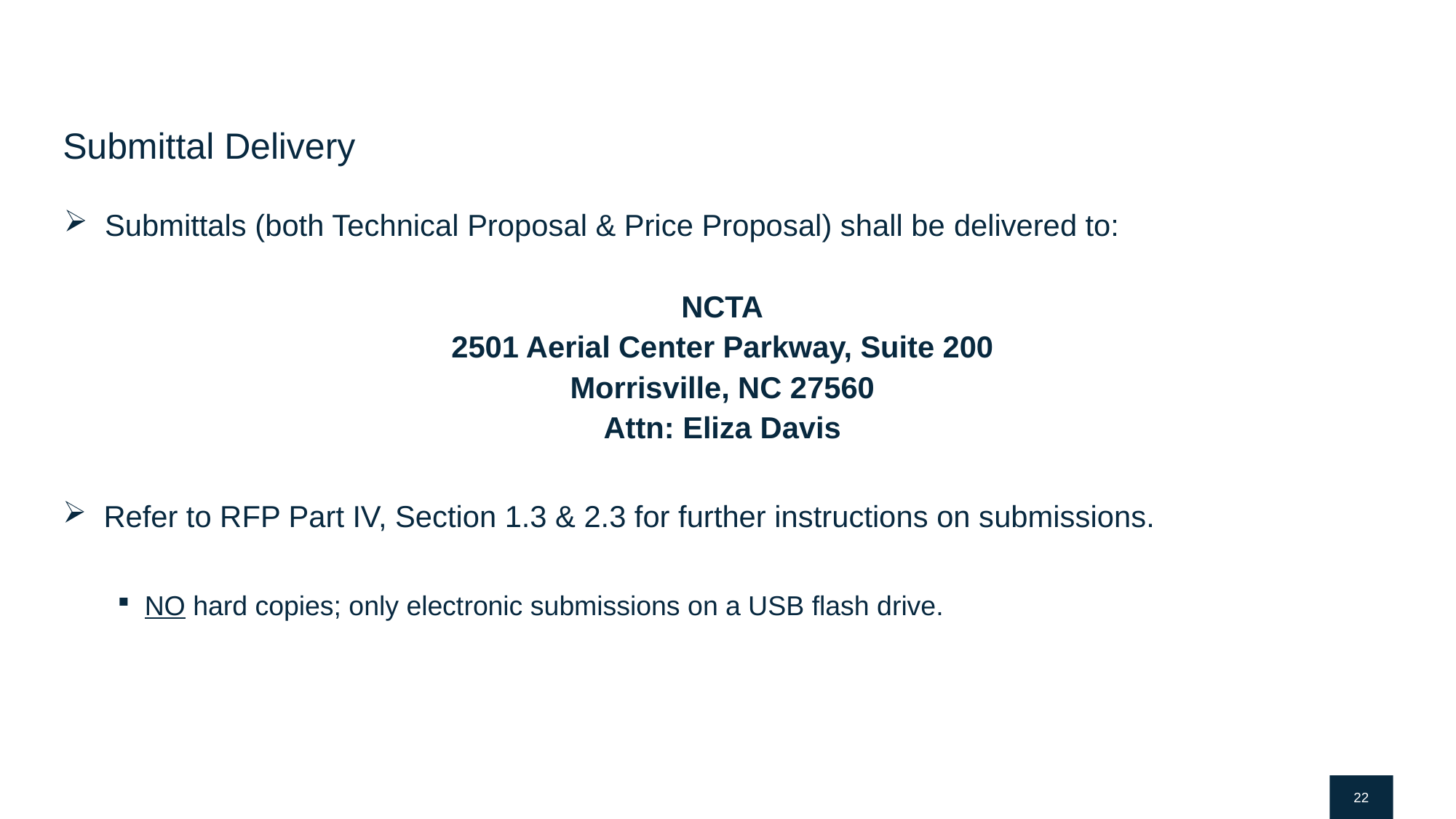

# Submittal Delivery
Submittals (both Technical Proposal & Price Proposal) shall be delivered to:

NCTA
2501 Aerial Center Parkway, Suite 200
Morrisville, NC 27560
Attn: Eliza Davis

Refer to RFP Part IV, Section 1.3 & 2.3 for further instructions on submissions.

NO hard copies; only electronic submissions on a USB flash drive.
22